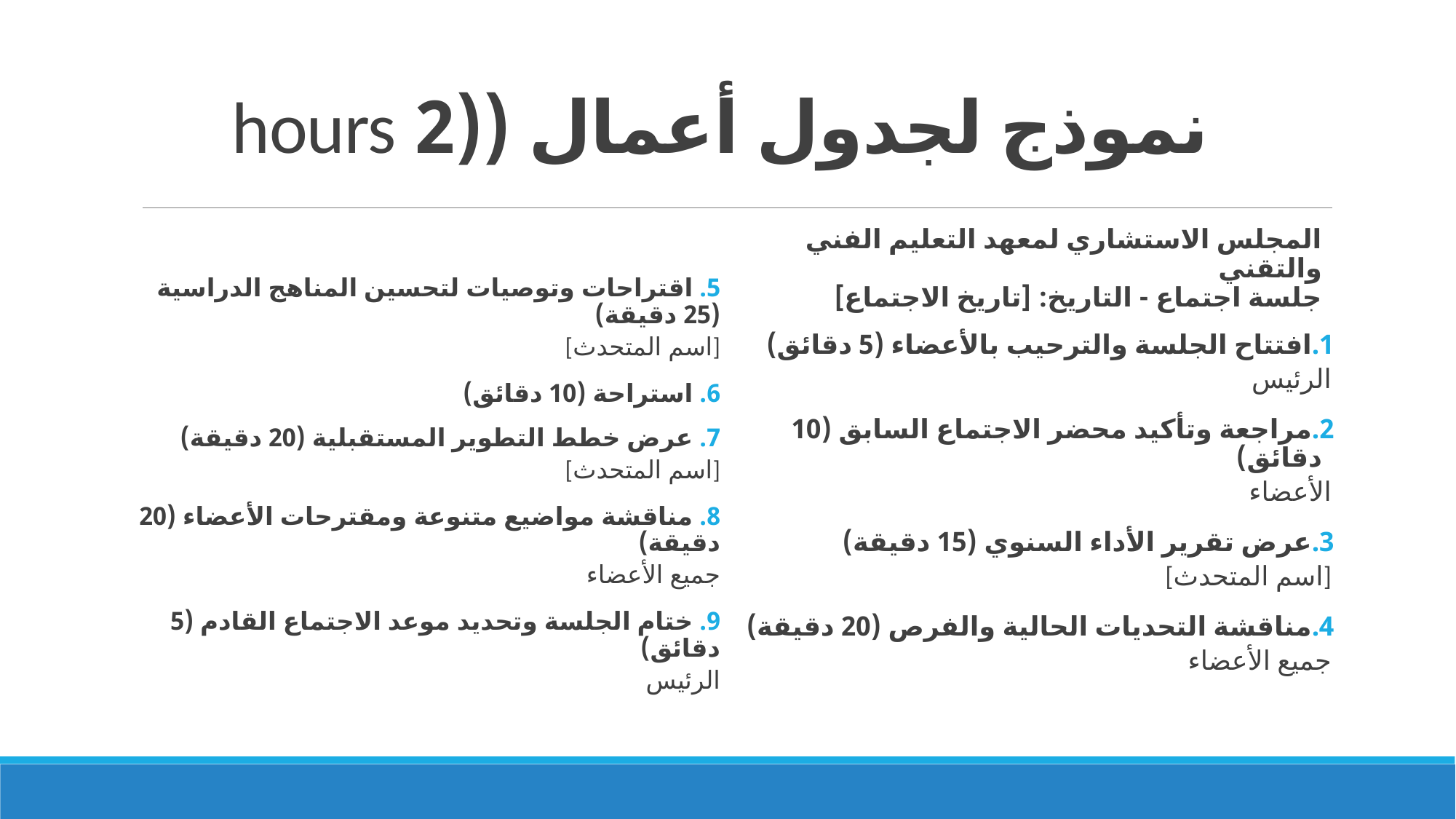

# نموذج لجدول أعمال ((2 hours

5. اقتراحات وتوصيات لتحسين المناهج الدراسية (25 	دقيقة)
[اسم المتحدث]
6. استراحة (10 دقائق)
7. عرض خطط التطوير المستقبلية (20 دقيقة)
[اسم المتحدث]
8. مناقشة مواضيع متنوعة ومقترحات الأعضاء (20 دقيقة)
جميع الأعضاء
9. ختام الجلسة وتحديد موعد الاجتماع القادم (5 دقائق)
الرئيس

المجلس الاستشاري لمعهد التعليم الفني والتقني
جلسة اجتماع - التاريخ: [تاريخ الاجتماع]
افتتاح الجلسة والترحيب بالأعضاء (5 دقائق)
الرئيس
مراجعة وتأكيد محضر الاجتماع السابق (10 دقائق)
الأعضاء
عرض تقرير الأداء السنوي (15 دقيقة)
[اسم المتحدث]
مناقشة التحديات الحالية والفرص (20 دقيقة)
جميع الأعضاء